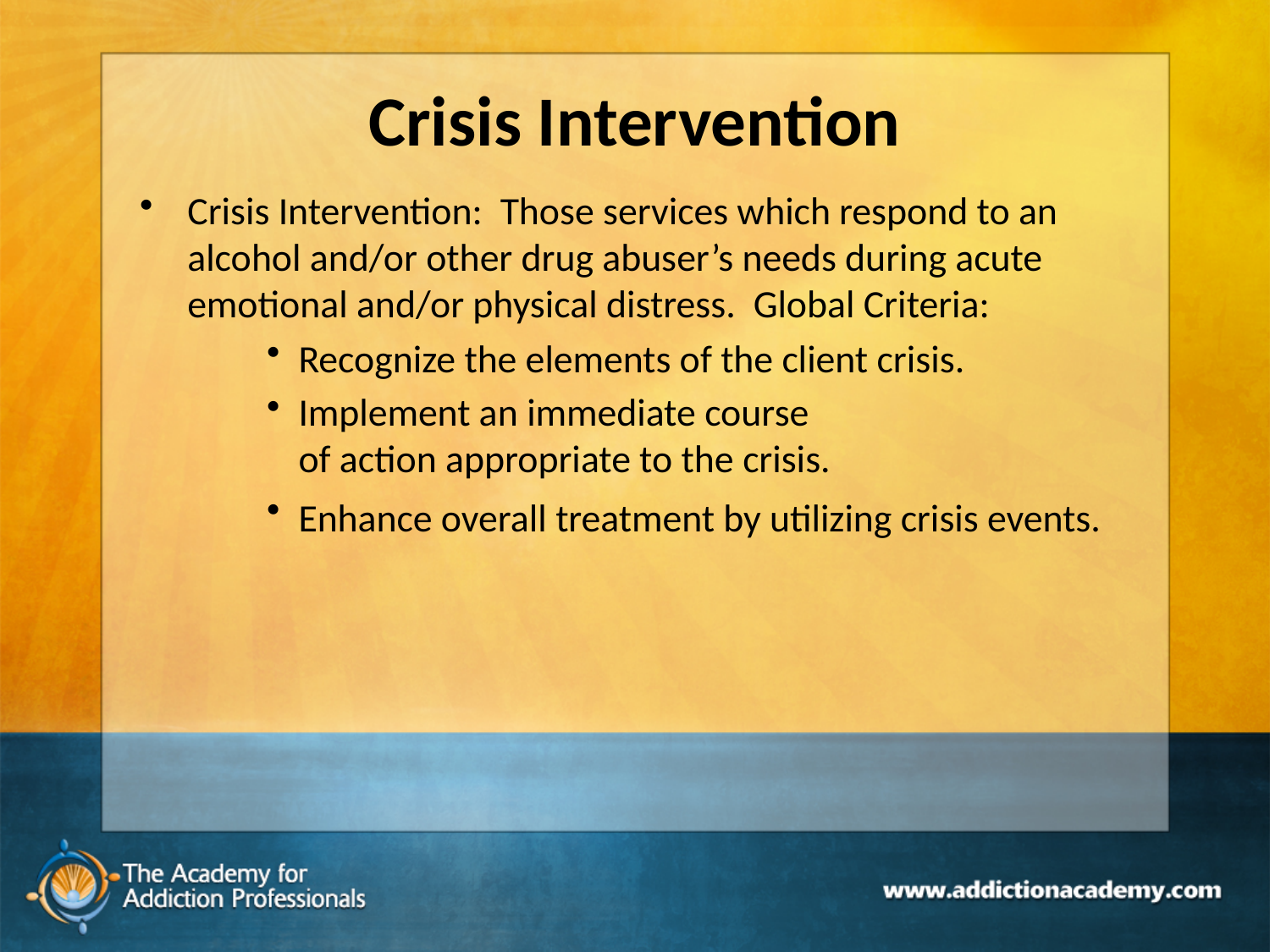

# Crisis Intervention
Crisis Intervention:  Those services which respond to an alcohol and/or other drug abuser’s needs during acute emotional and/or physical distress.  Global Criteria:
Recognize the elements of the client crisis.
Implement an immediate course of action appropriate to the crisis.
Enhance overall treatment by utilizing crisis events.